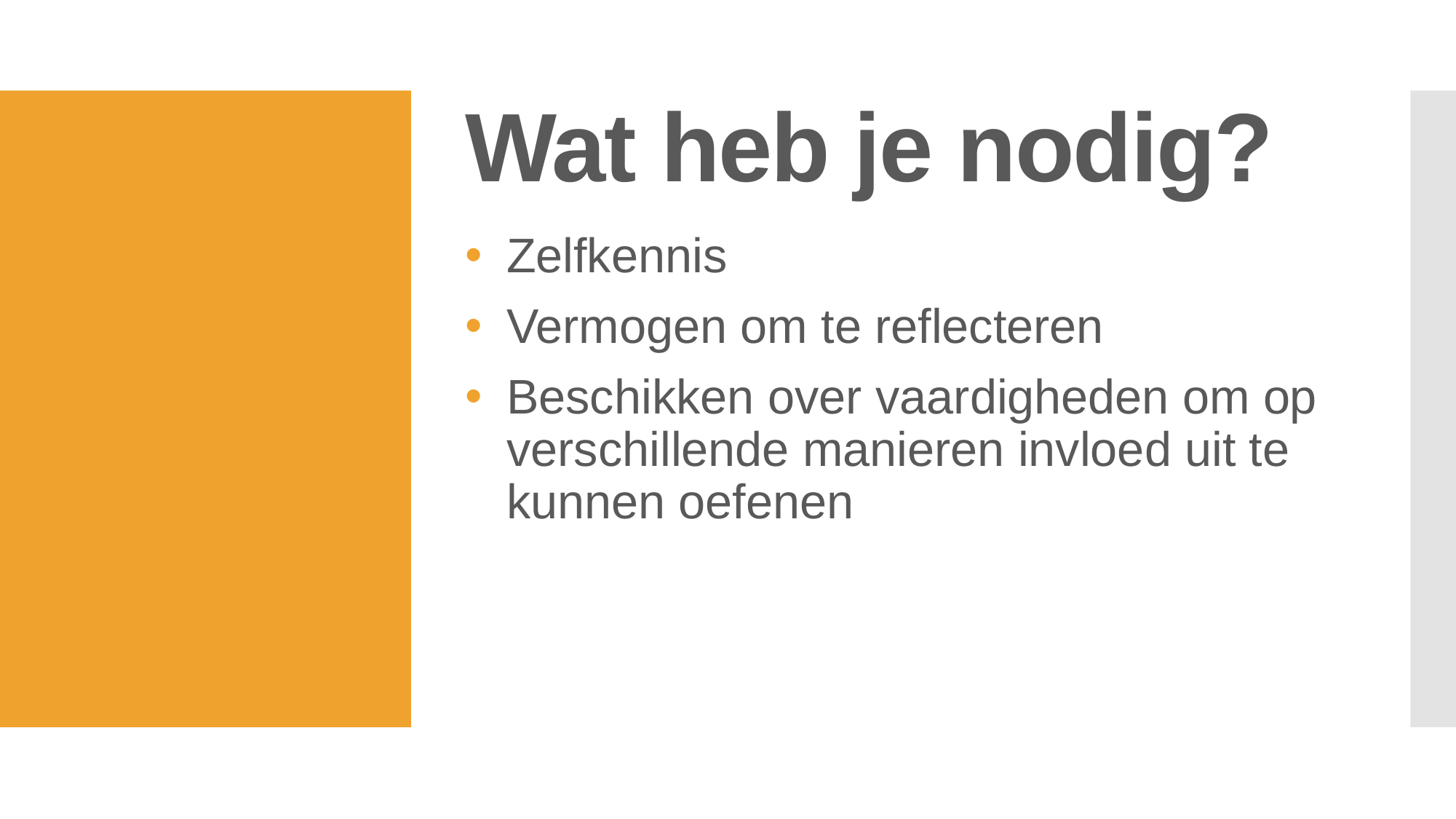

# Wat heb je nodig?
Zelfkennis
Vermogen om te reflecteren
Beschikken over vaardigheden om op verschillende manieren invloed uit te kunnen oefenen